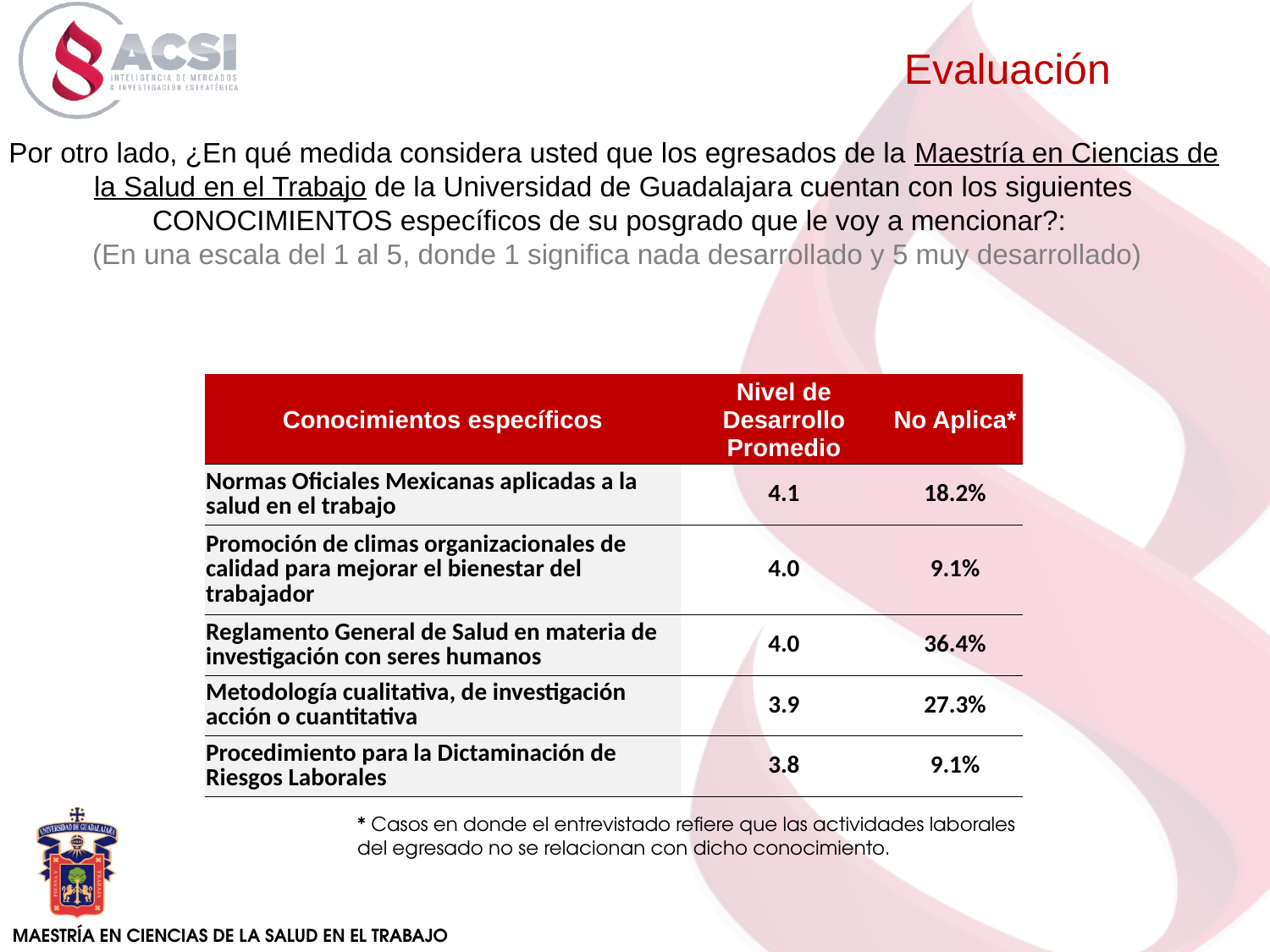

Evaluación
Por otro lado, ¿En qué medida considera usted que los egresados de la Maestría en Ciencias de la Salud en el Trabajo de la Universidad de Guadalajara cuentan con los siguientes CONOCIMIENTOS específicos de su posgrado que le voy a mencionar?:
 (En una escala del 1 al 5, donde 1 significa nada desarrollado y 5 muy desarrollado)
| Conocimientos específicos | Nivel de Desarrollo Promedio | No Aplica\* |
| --- | --- | --- |
| Normas Oficiales Mexicanas aplicadas a la salud en el trabajo | 4.1 | 18.2% |
| Promoción de climas organizacionales de calidad para mejorar el bienestar del trabajador | 4.0 | 9.1% |
| Reglamento General de Salud en materia de investigación con seres humanos | 4.0 | 36.4% |
| Metodología cualitativa, de investigación acción o cuantitativa | 3.9 | 27.3% |
| Procedimiento para la Dictaminación de Riesgos Laborales | 3.8 | 9.1% |
* Casos en donde el entrevistado refiere que las actividades laborales del egresado no se relacionan con dicho conocimiento.